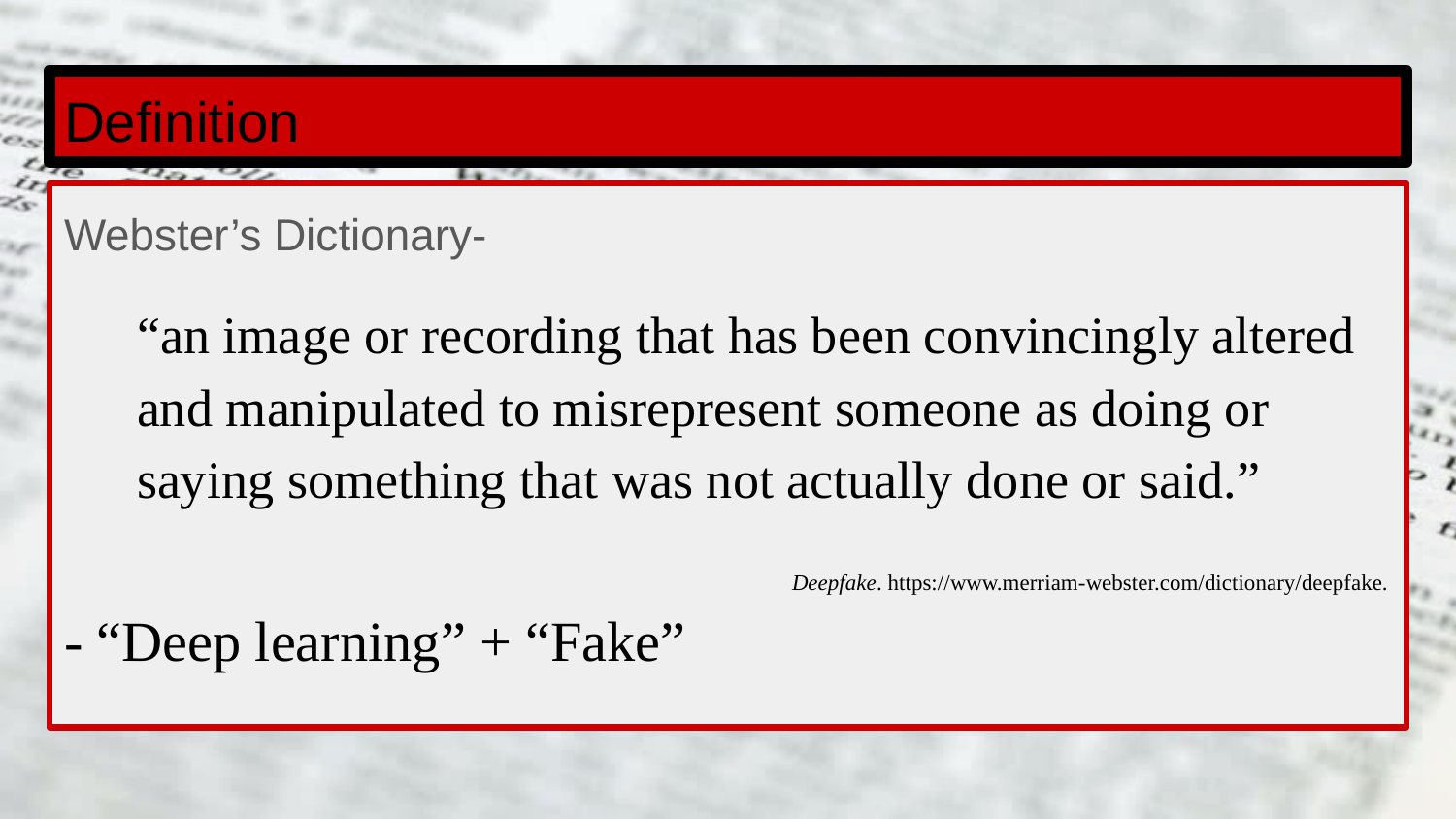

# Definition
Webster’s Dictionary-
“an image or recording that has been convincingly altered and manipulated to misrepresent someone as doing or saying something that was not actually done or said.”
Deepfake. https://www.merriam-webster.com/dictionary/deepfake.
- “Deep learning” + “Fake”